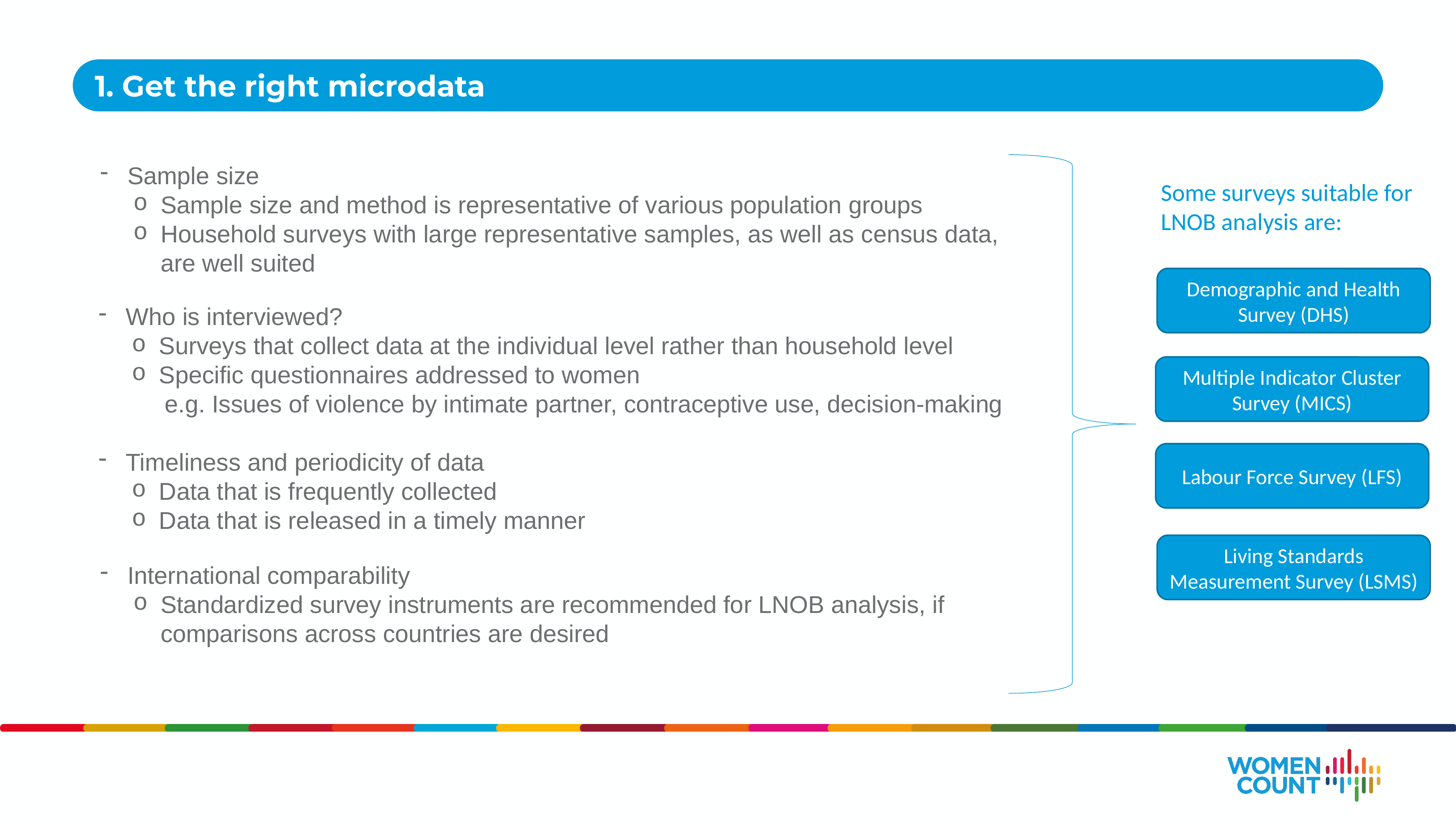

1. Get the right microdata

Sample size
Sample size and method is representative of various population groups
Household surveys with large representative samples, as well as census data, are well suited
Some surveys suitable for LNOB analysis are:
Demographic and Health Survey (DHS)
Who is interviewed?
Surveys that collect data at the individual level rather than household level
Specific questionnaires addressed to women
e.g. Issues of violence by intimate partner, contraceptive use, decision-making

Multiple Indicator Cluster Survey (MICS)
Labour Force Survey (LFS)
Timeliness and periodicity of data
Data that is frequently collected
Data that is released in a timely manner

Living Standards Measurement Survey (LSMS)
International comparability
Standardized survey instruments are recommended for LNOB analysis, if comparisons across countries are desired